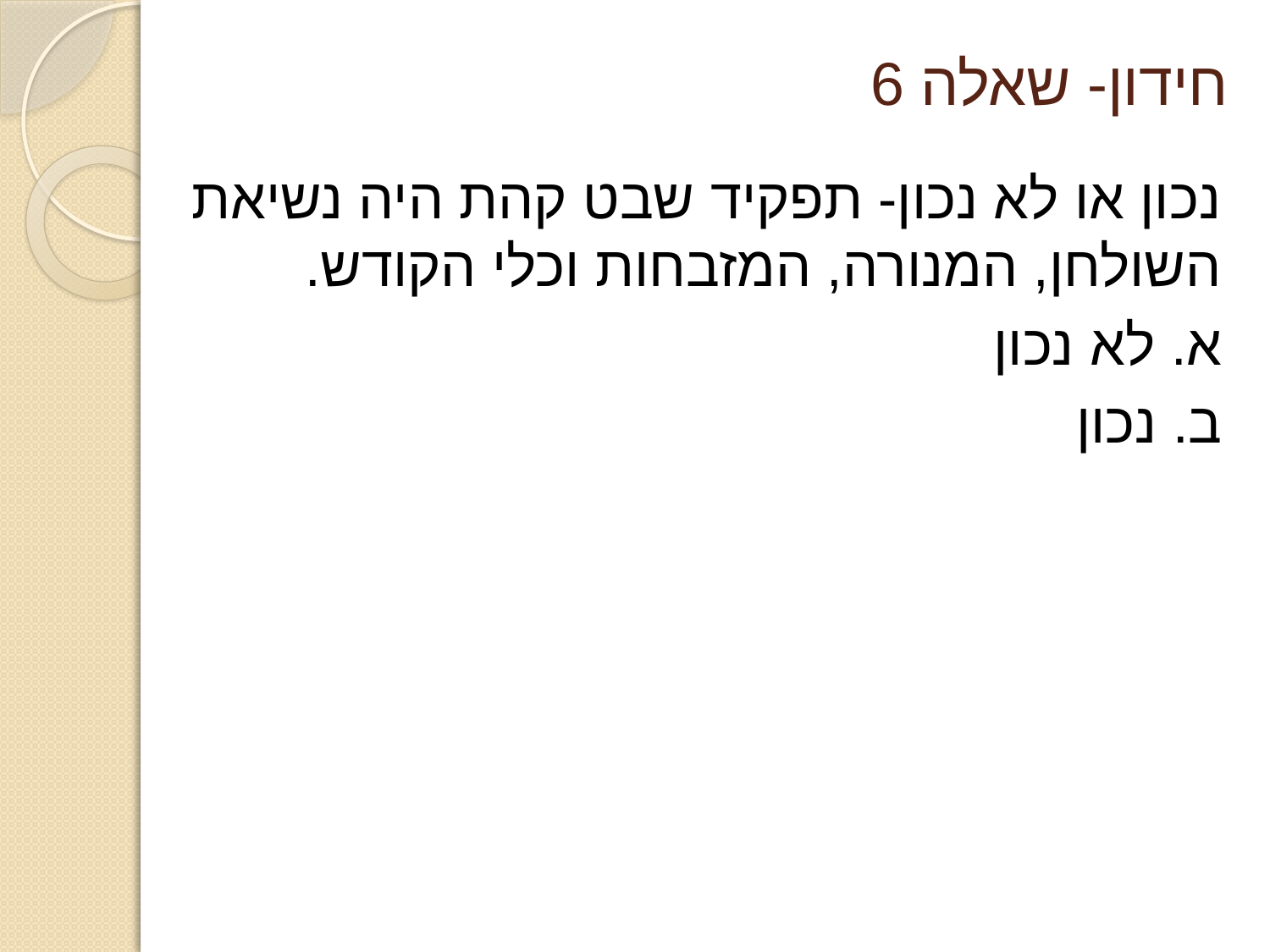

# חידון- שאלה 6
נכון או לא נכון- תפקיד שבט קהת היה נשיאת השולחן, המנורה, המזבחות וכלי הקודש.
א. לא נכון
ב. נכון